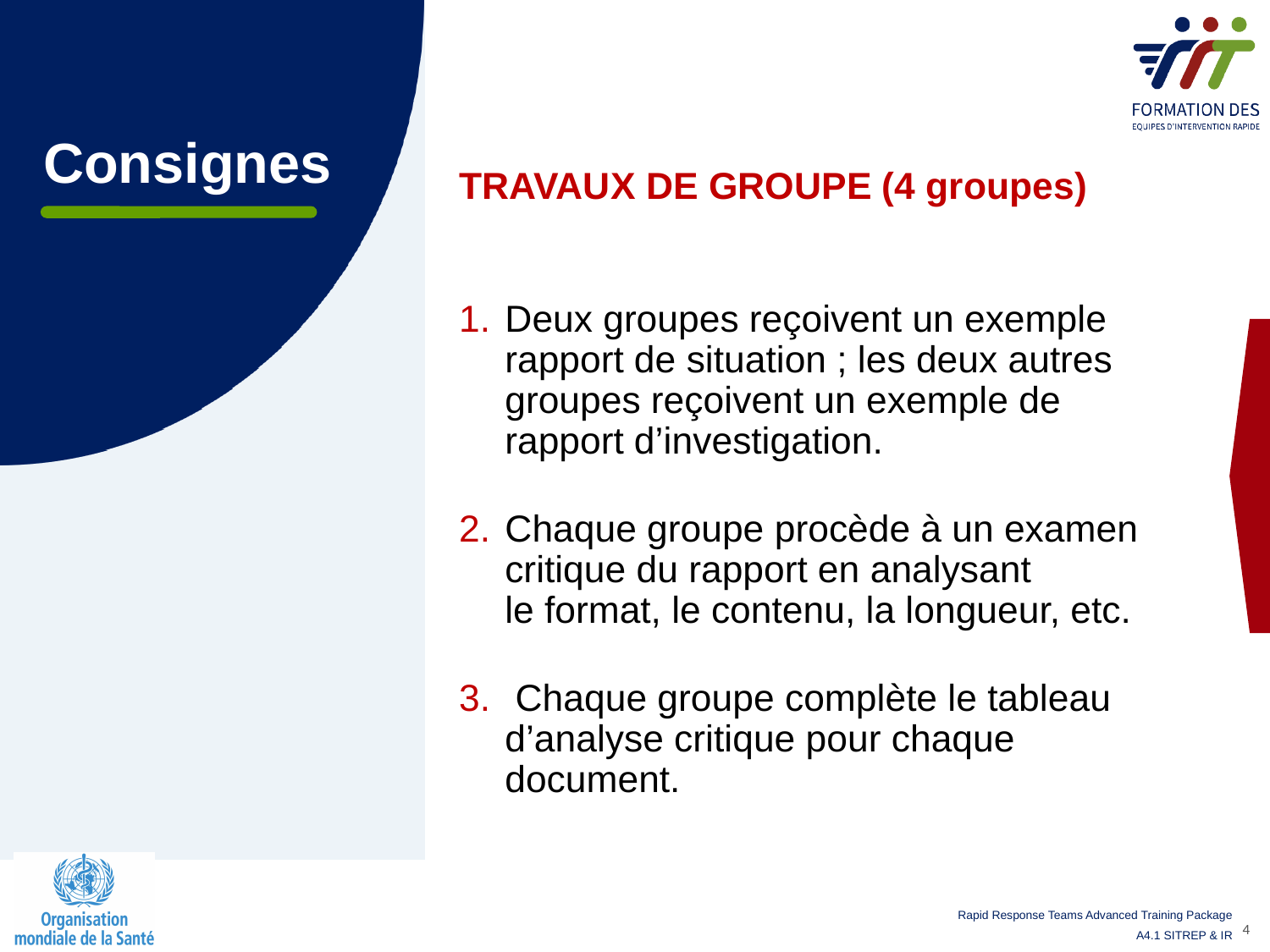

Consignes
TRAVAUX DE GROUPE (4 groupes)

Deux groupes reçoivent un exemple rapport de situation ; les deux autres groupes reçoivent un exemple de rapport d’investigation.

Chaque groupe procède à un examen critique du rapport en analysant le format, le contenu, la longueur, etc.

 Chaque groupe complète le tableau d’analyse critique pour chaque document.

4